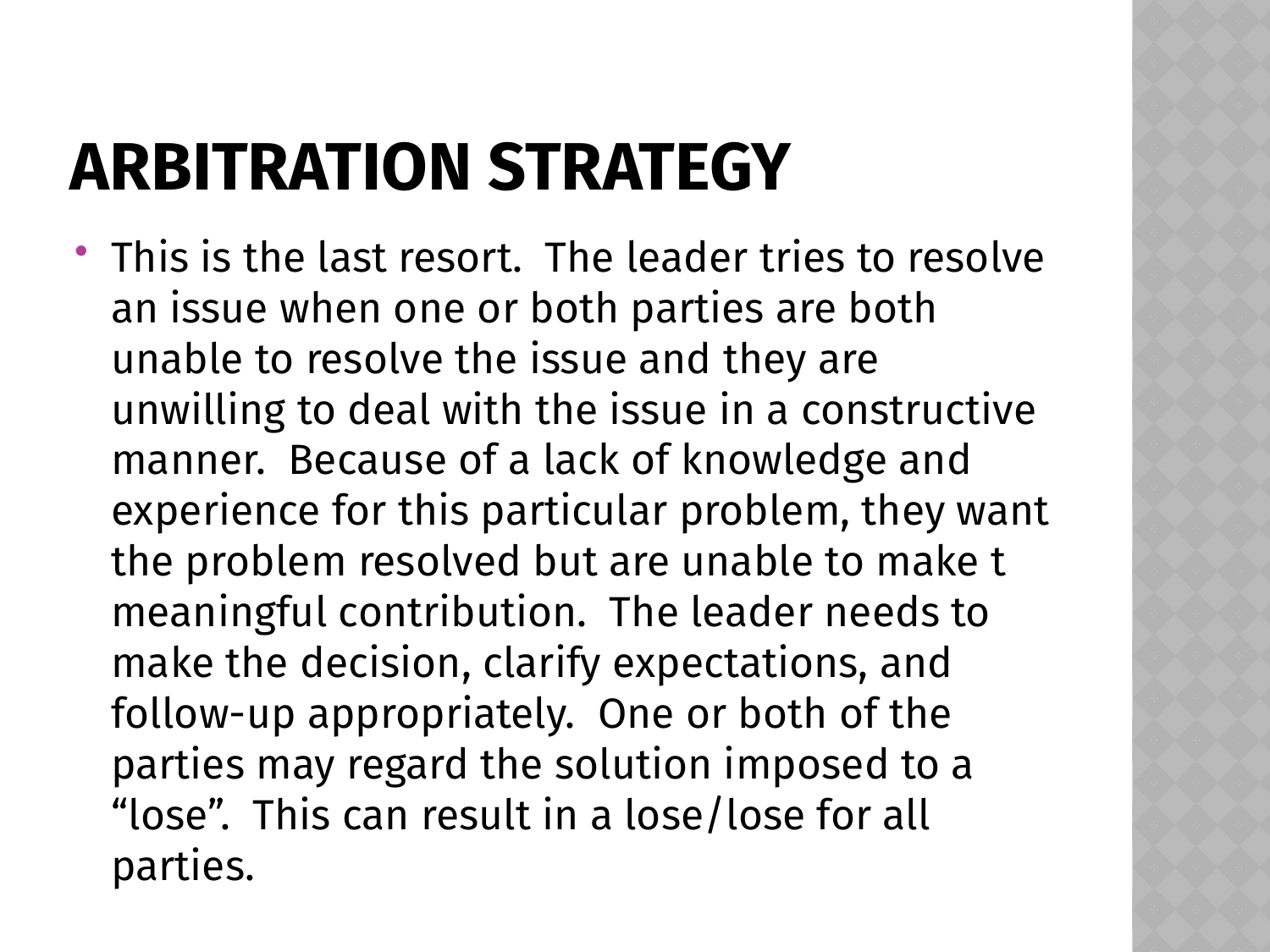

# Arbitration strategy
This is the last resort.  The leader tries to resolve an issue when one or both parties are both unable to resolve the issue and they are unwilling to deal with the issue in a constructive manner.  Because of a lack of knowledge and experience for this particular problem, they want the problem resolved but are unable to make t meaningful contribution.  The leader needs to make the decision, clarify expectations, and follow-up appropriately.  One or both of the parties may regard the solution imposed to a “lose”.  This can result in a lose/lose for all parties.